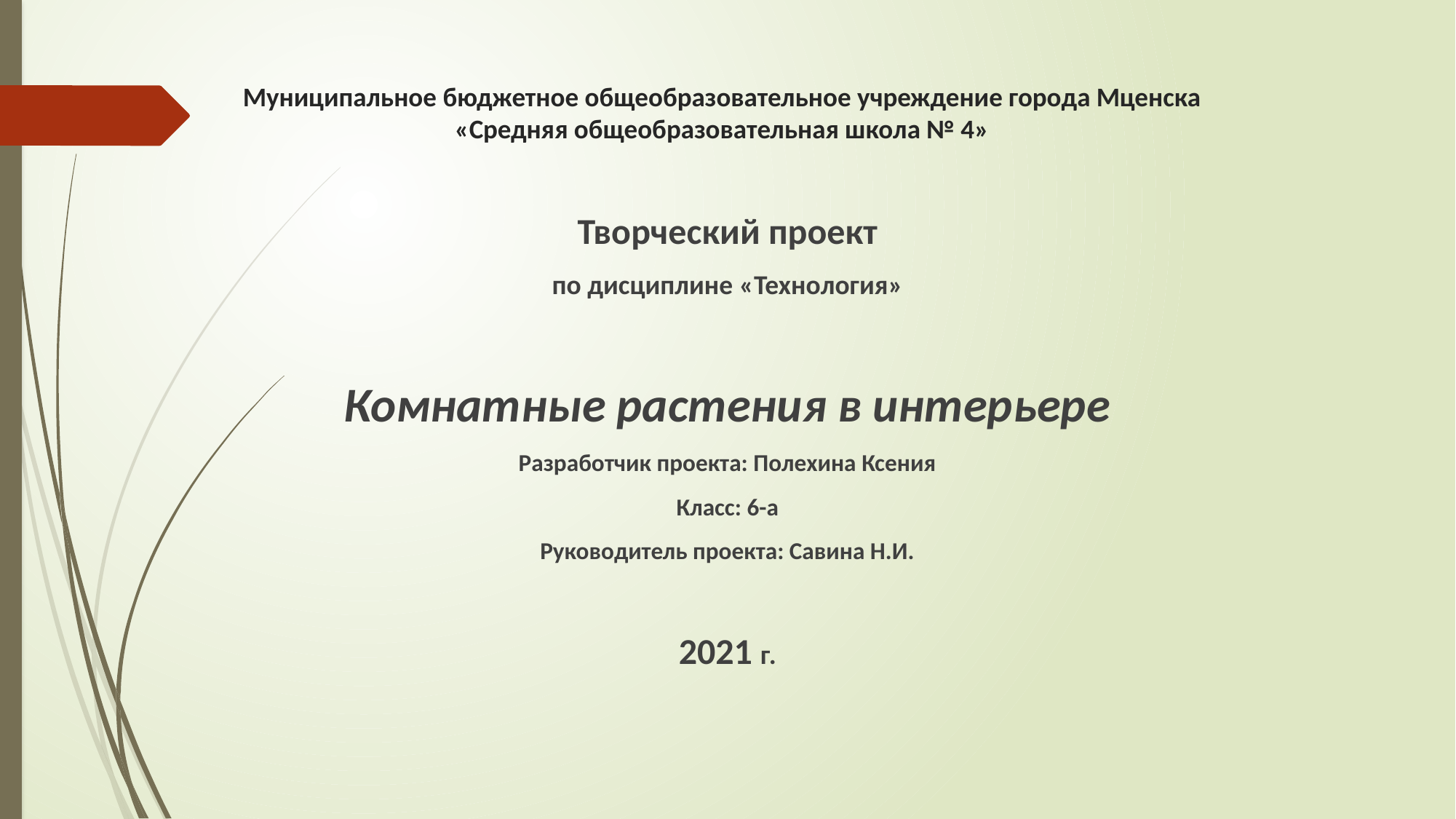

# Муниципальное бюджетное общеобразовательное учреждение города Мценска «Средняя общеобразовательная школа № 4»
Творческий проект
по дисциплине «Технология»

Комнатные растения в интерьере
Разработчик проекта: Полехина Ксения
Класс: 6-а
Руководитель проекта: Савина Н.И.

2021 г.